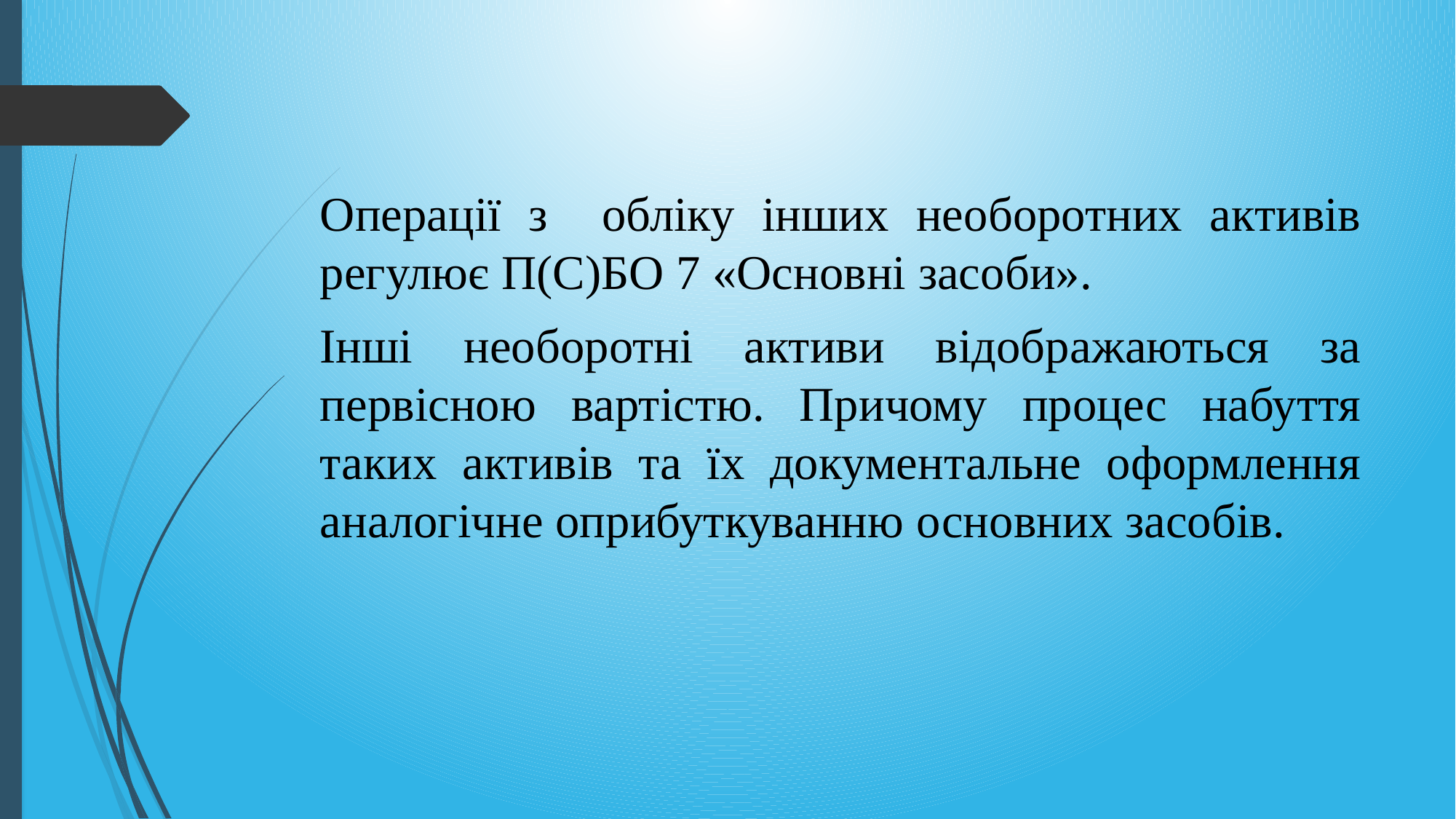

#
Операції з  обліку інших необоротних активів регулює П(С)БО 7 «Основні засоби».
Інші необоротні активи відображаються за первісною вартістю. Причому процес набуття таких активів та їх документальне оформлення аналогічне оприбуткуванню основних засобів.